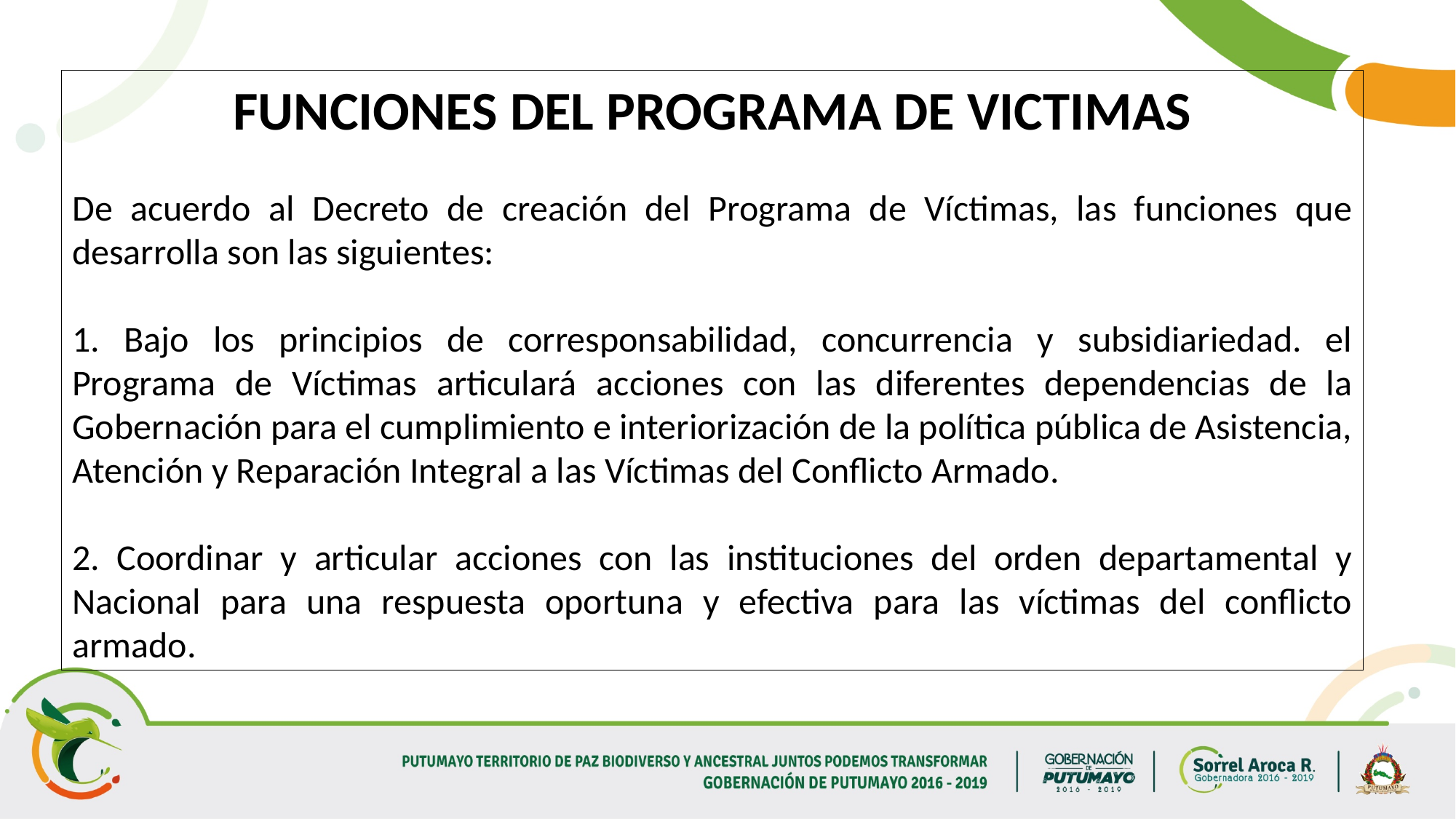

FUNCIONES DEL PROGRAMA DE VICTIMAS

De acuerdo al Decreto de creación del Programa de Víctimas, las funciones que desarrolla son las siguientes:

1. Bajo los principios de corresponsabilidad, concurrencia y subsidiariedad. el Programa de Víctimas articulará acciones con las diferentes dependencias de la Gobernación para el cumplimiento e interiorización de la política pública de Asistencia, Atención y Reparación Integral a las Víctimas del Conflicto Armado.

2. Coordinar y articular acciones con las instituciones del orden departamental y Nacional para una respuesta oportuna y efectiva para las víctimas del conflicto armado.